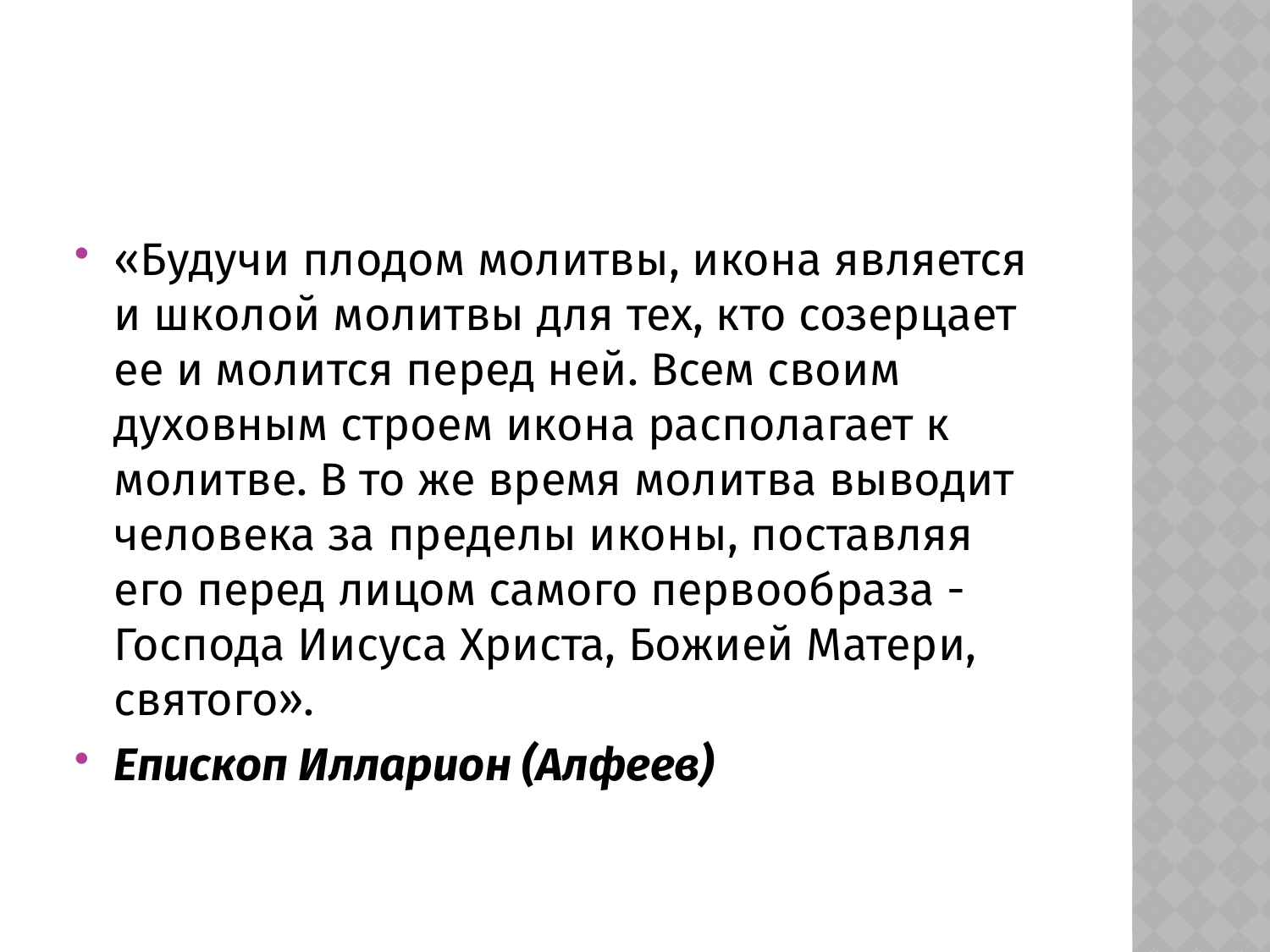

#
«Будучи плодом молитвы, икона является и школой молитвы для тех, кто созерцает ее и молится перед ней. Всем своим духовным строем икона располагает к молитве. В то же время молитва выводит человека за пределы иконы, поставляя его перед лицом самого первообраза - Господа Иисуса Христа, Божией Матери, святого».
Епископ Илларион (Алфеев)